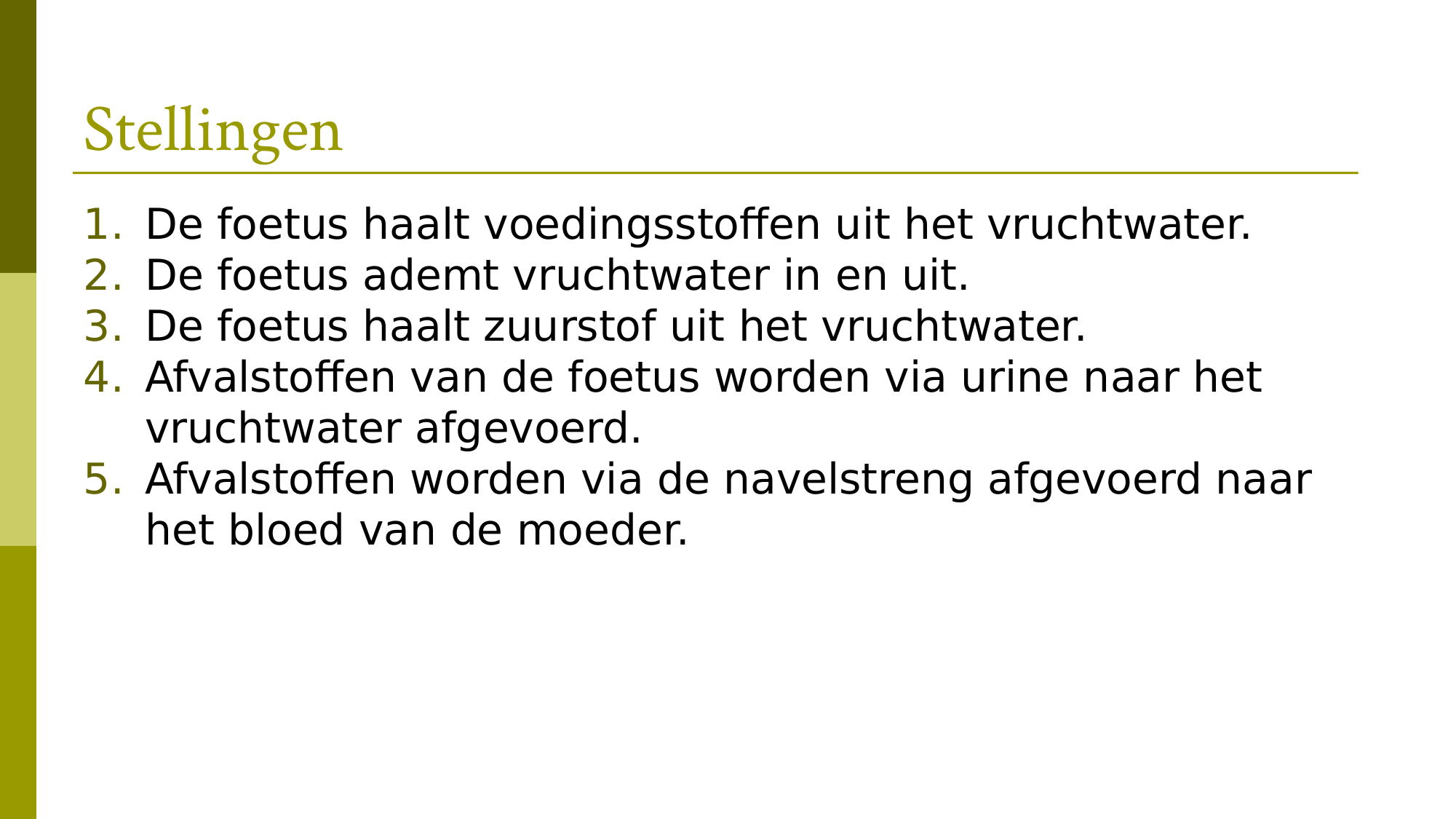

# Stellingen
De foetus haalt voedingsstoffen uit het vruchtwater.
De foetus ademt vruchtwater in en uit.
De foetus haalt zuurstof uit het vruchtwater.
Afvalstoffen van de foetus worden via urine naar het vruchtwater afgevoerd.
Afvalstoffen worden via de navelstreng afgevoerd naar het bloed van de moeder.